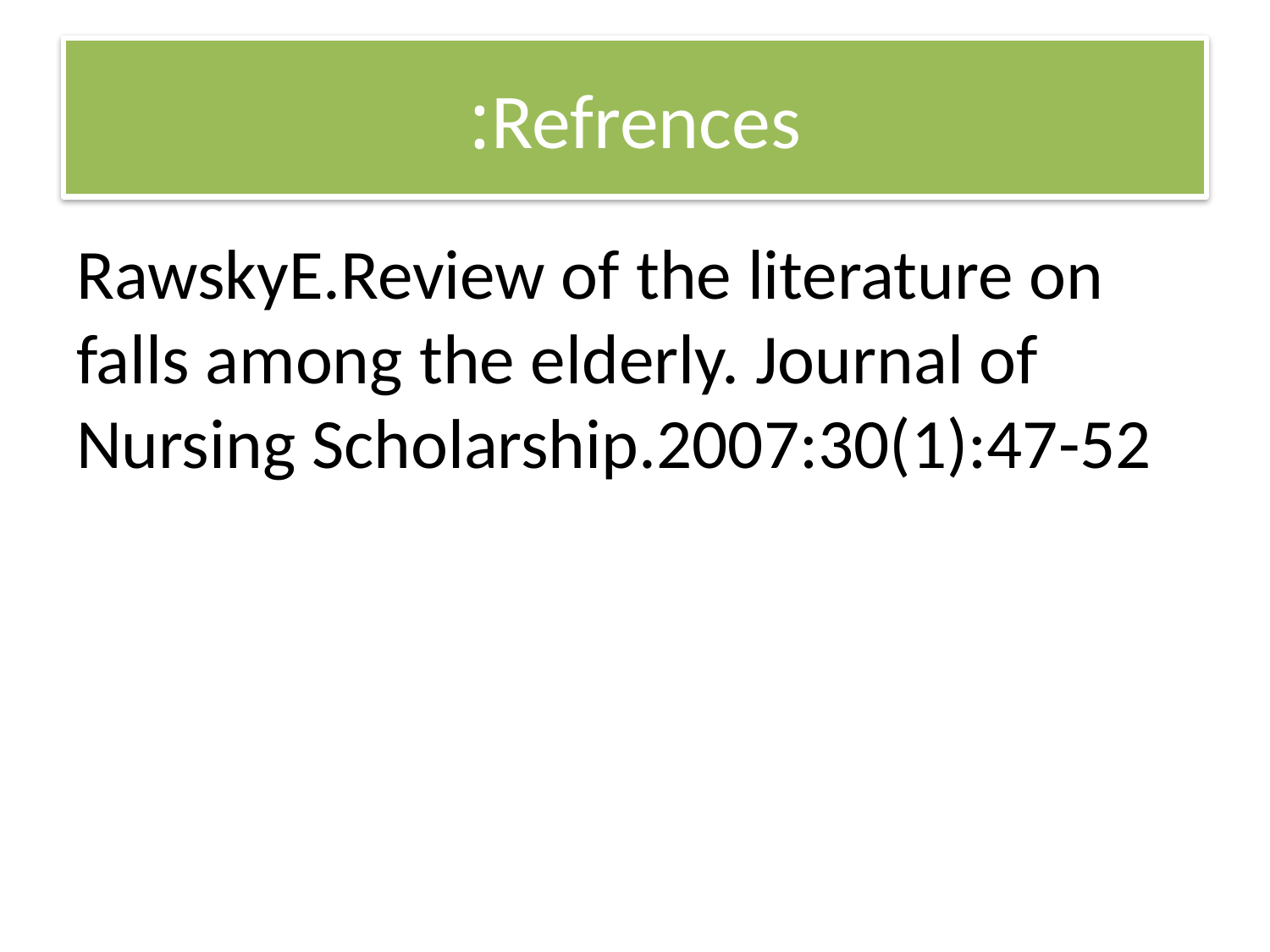

# Refrences:
RawskyE.Review of the literature on falls among the elderly. Journal of Nursing Scholarship.2007:30(1):47-52